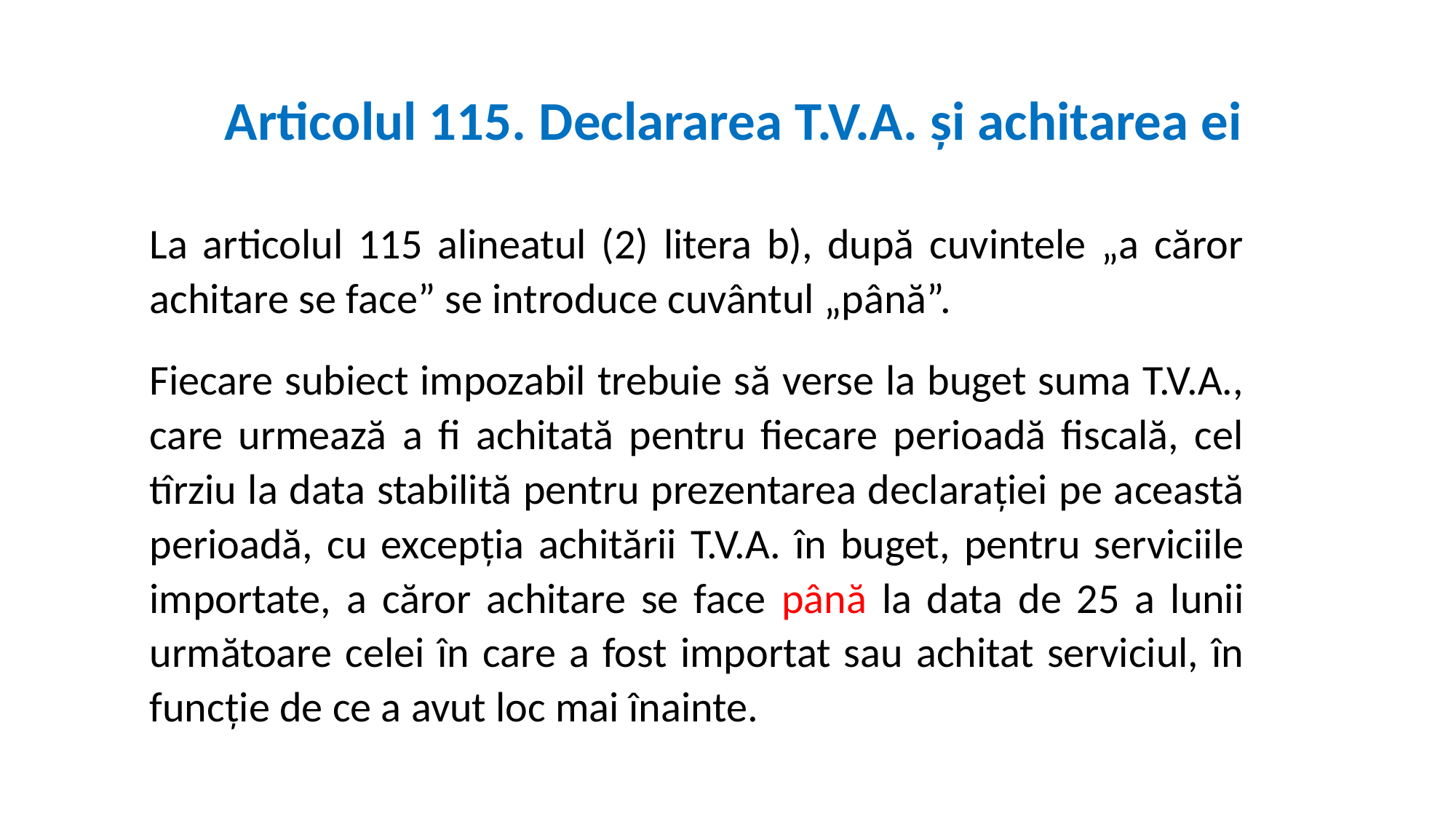

# Articolul 115. Declararea T.V.A. şi achitarea ei
La articolul 115 alineatul (2) litera b), după cuvintele „a căror achitare se face” se introduce cuvântul „până”.
Fiecare subiect impozabil trebuie să verse la buget suma T.V.A., care urmează a fi achitată pentru fiecare perioadă fiscală, cel tîrziu la data stabilită pentru prezentarea declaraţiei pe această perioadă, cu excepţia achitării T.V.A. în buget, pentru serviciile importate, a căror achitare se face până la data de 25 a lunii următoare celei în care a fost importat sau achitat serviciul, în funcţie de ce a avut loc mai înainte.